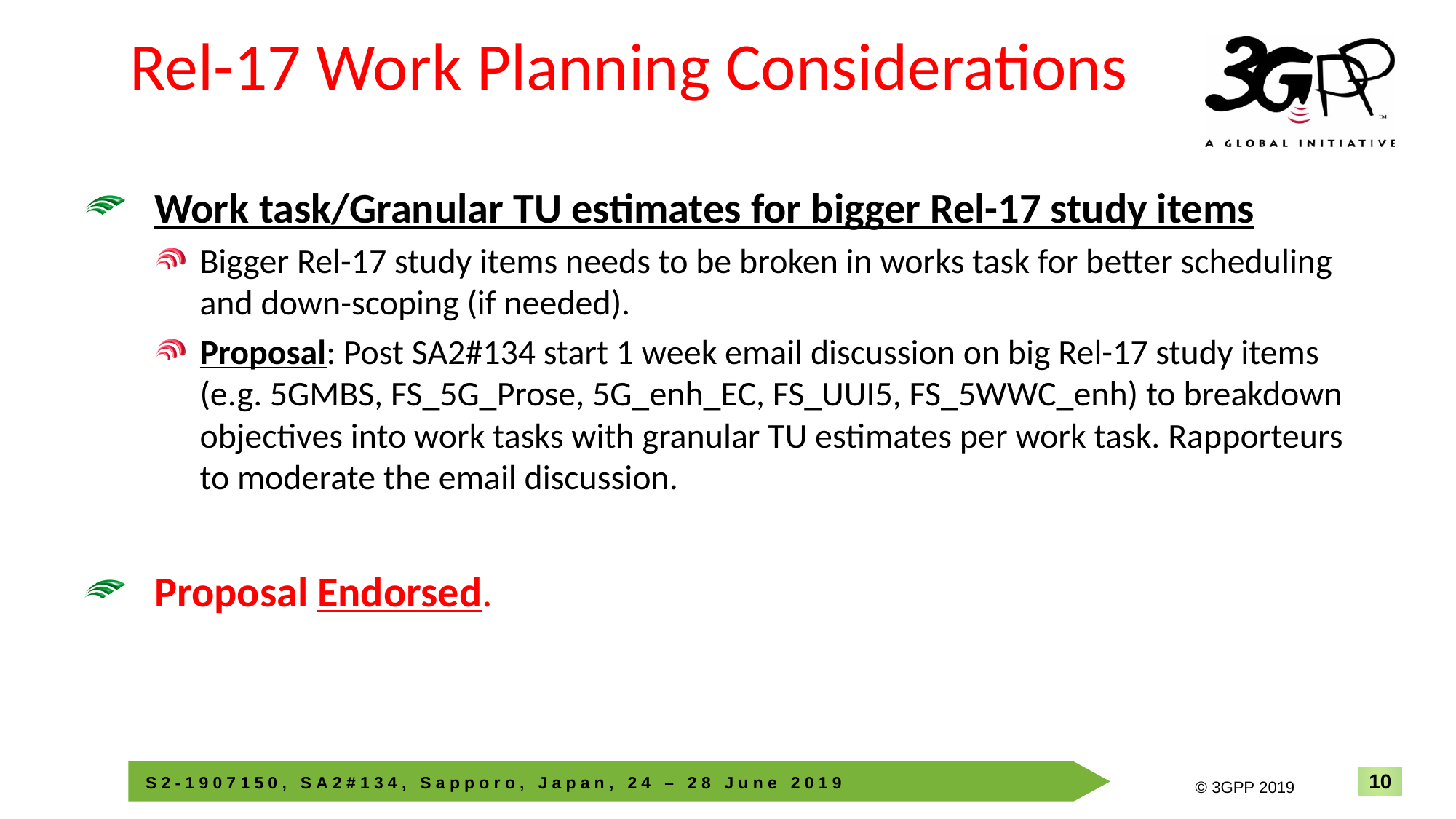

10
INTEL CONFIDENTIAL
# Rel-17 Work Planning Considerations
Work task/Granular TU estimates for bigger Rel-17 study items
Bigger Rel-17 study items needs to be broken in works task for better scheduling and down-scoping (if needed).
Proposal: Post SA2#134 start 1 week email discussion on big Rel-17 study items (e.g. 5GMBS, FS_5G_Prose, 5G_enh_EC, FS_UUI5, FS_5WWC_enh) to breakdown objectives into work tasks with granular TU estimates per work task. Rapporteurs to moderate the email discussion.

Proposal Endorsed.